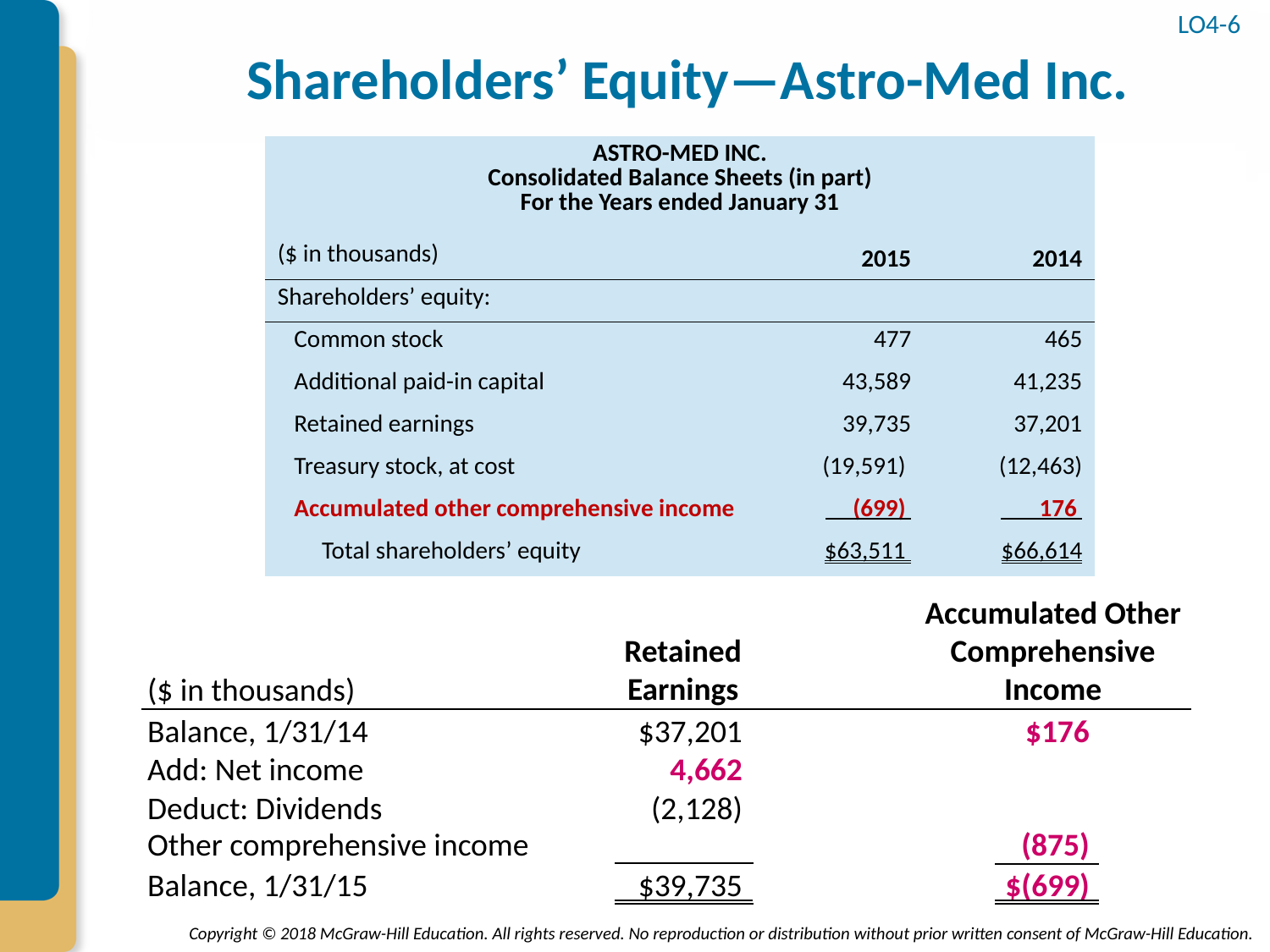

LO4-6
# Shareholders’ Equity—Astro-Med Inc.
| ASTRO-MED INC. Consolidated Balance Sheets (in part) For the Years ended January 31 |  |  |
| --- | --- | --- |
| ($ in thousands) | 2015 | 2014 |
| Shareholders’ equity: |  |  |
| Common stock | 477 | 465 |
| Additional paid-in capital | 43,589 | 41,235 |
| Retained earnings | 39,735 | 37,201 |
| Treasury stock, at cost | (19,591) | (12,463) |
| Accumulated other comprehensive income | (699) | 176 |
| Total shareholders’ equity | $63,511 | $66,614 |
Accumulated Other Comprehensive Income
Retained
Earnings
($ in thousands)
Balance, 1/31/14
$37,201
$176
Add: Net income
4,662
Deduct: Dividends
(2,128)
Other comprehensive income
(875)
Balance, 1/31/15
$39,735
$(699)